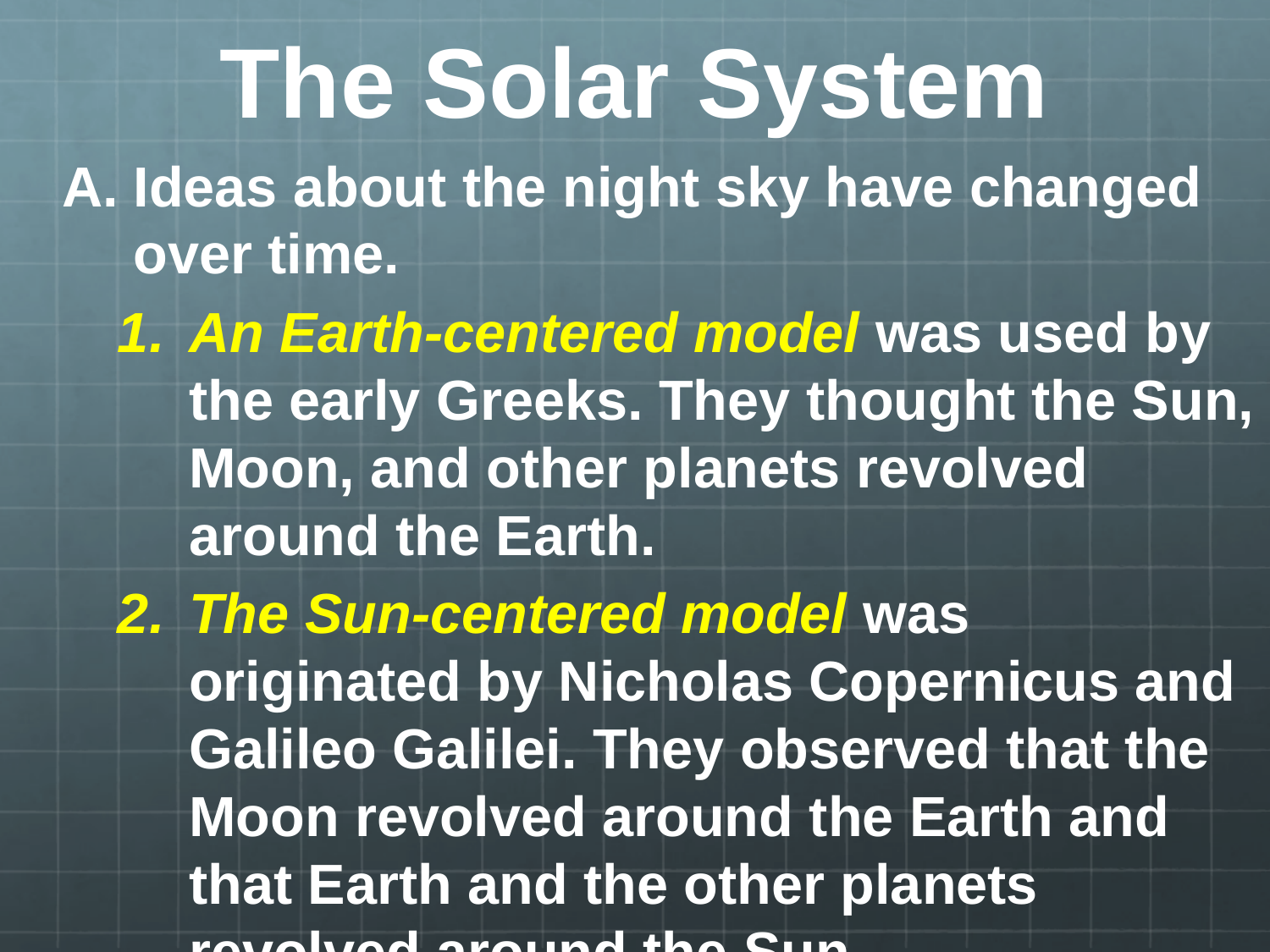

# The Solar System
Ideas about the night sky have changed over time.
An Earth-centered model was used by the early Greeks. They thought the Sun, Moon, and other planets revolved around the Earth.
The Sun-centered model was originated by Nicholas Copernicus and Galileo Galilei. They observed that the Moon revolved around the Earth and that Earth and the other planets revolved around the Sun.